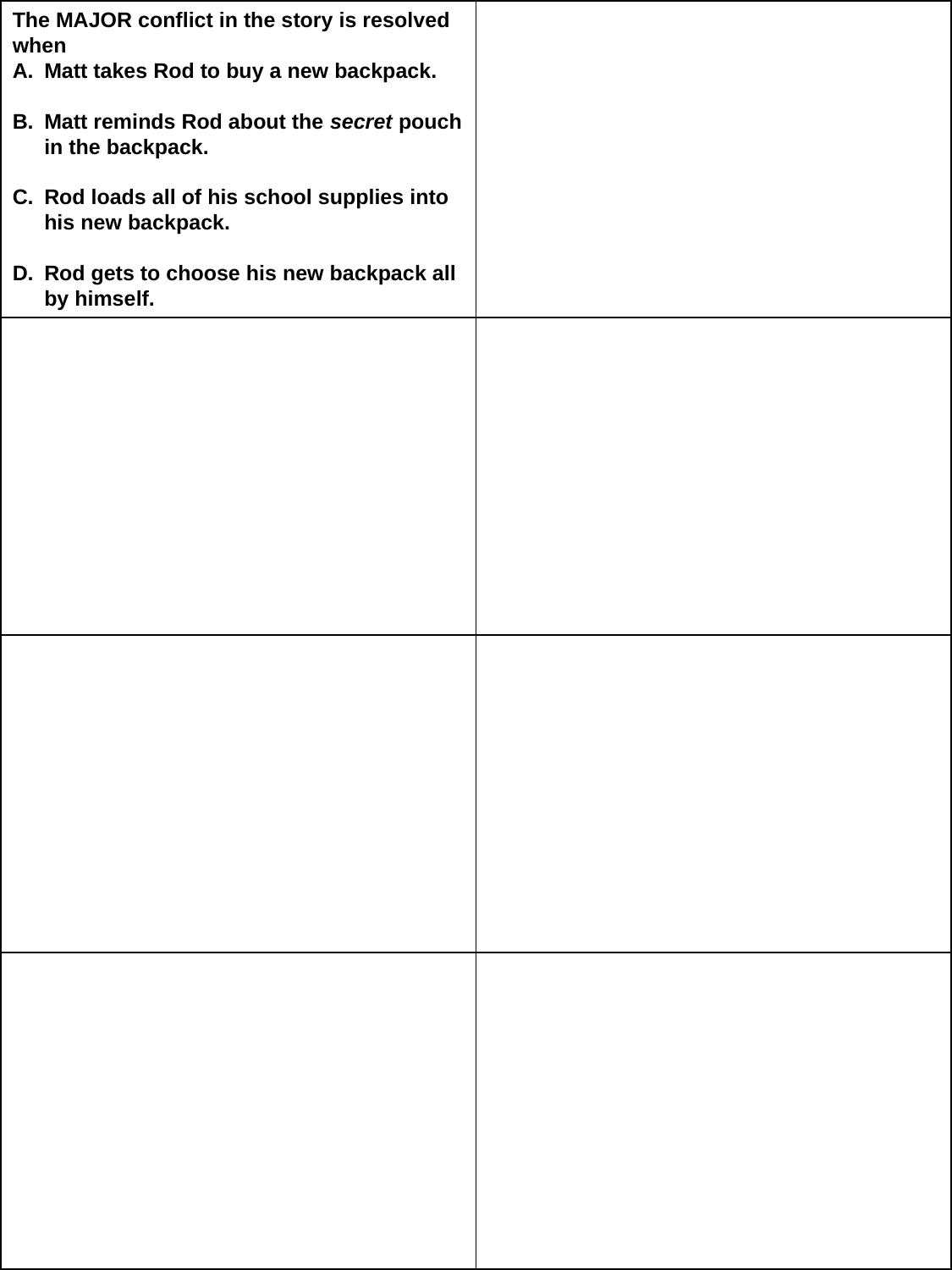

|  |  |
| --- | --- |
|  |  |
|  |  |
|  |  |

The MAJOR conflict in the story is resolved when
Matt takes Rod to buy a new backpack.

Matt reminds Rod about the secret pouch in the backpack.

Rod loads all of his school supplies into his new backpack.

Rod gets to choose his new backpack all by himself.